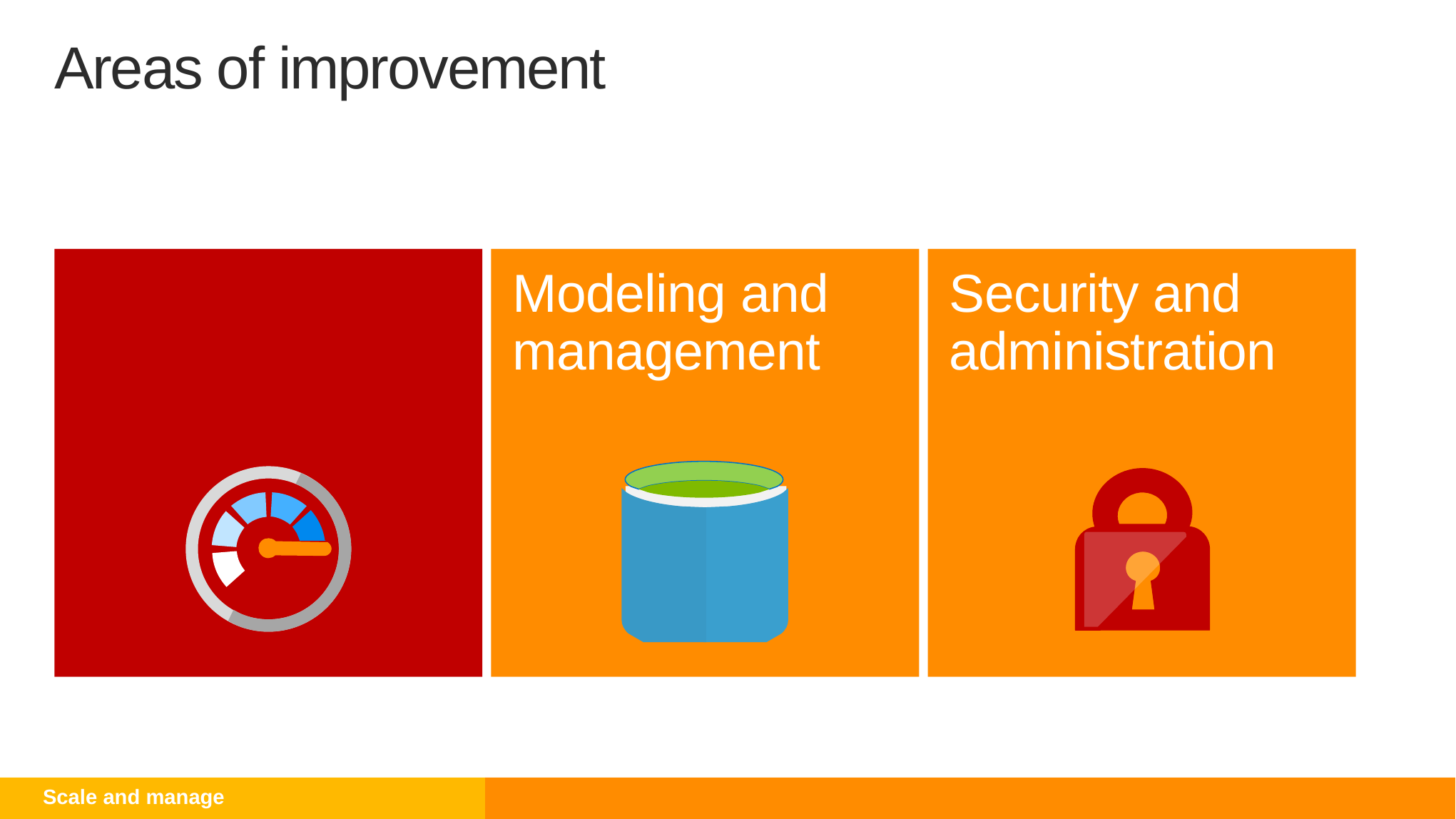

# Areas of improvement
Security and administration

Performance and scale

Modeling and management

Scale and manage